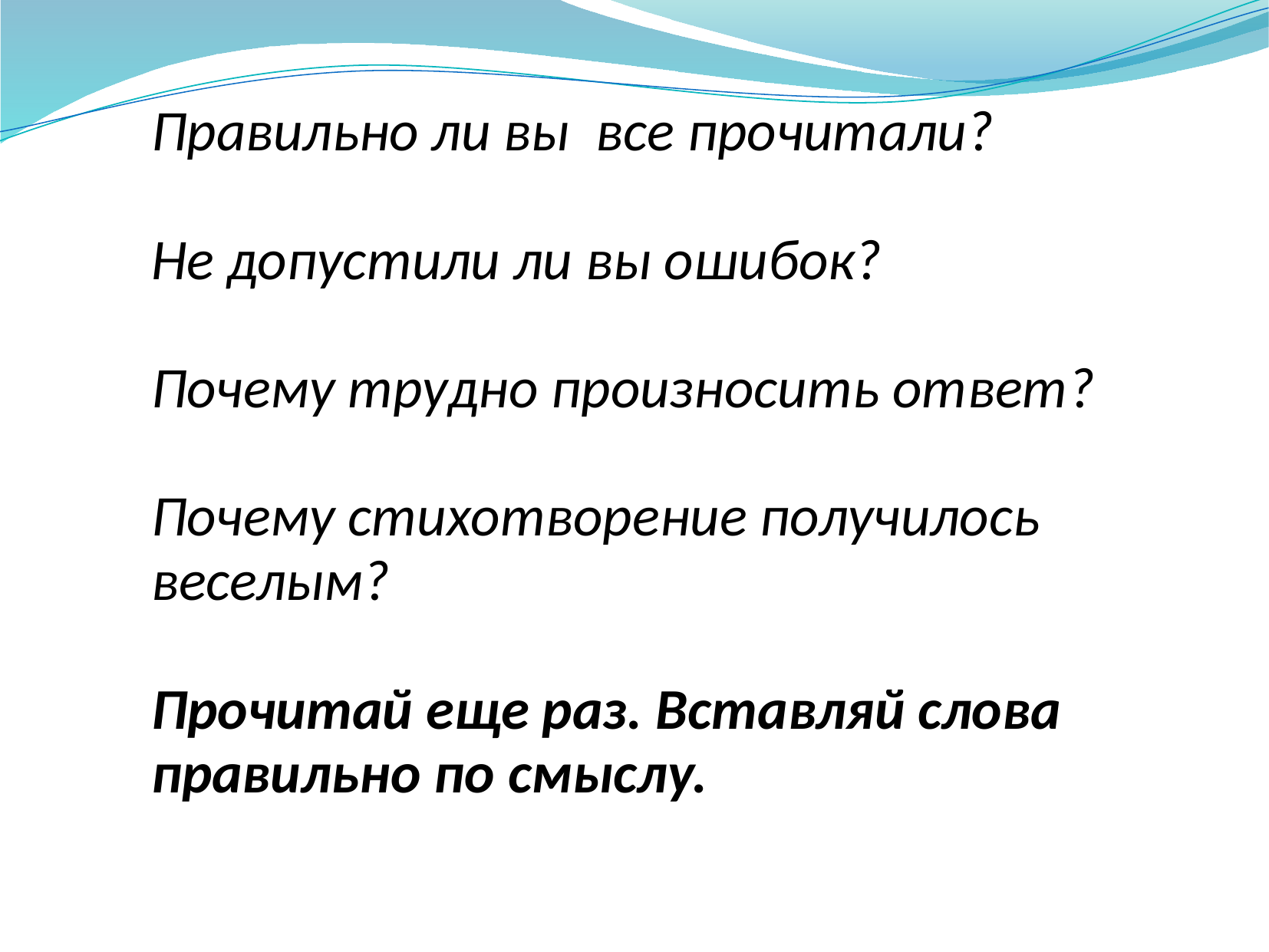

Правильно ли вы  все прочитали?

Не допустили ли вы ошибок?

Почему трудно произносить ответ?

Почему стихотворение получилось веселым?

Прочитай еще раз. Вставляй слова правильно по смыслу.